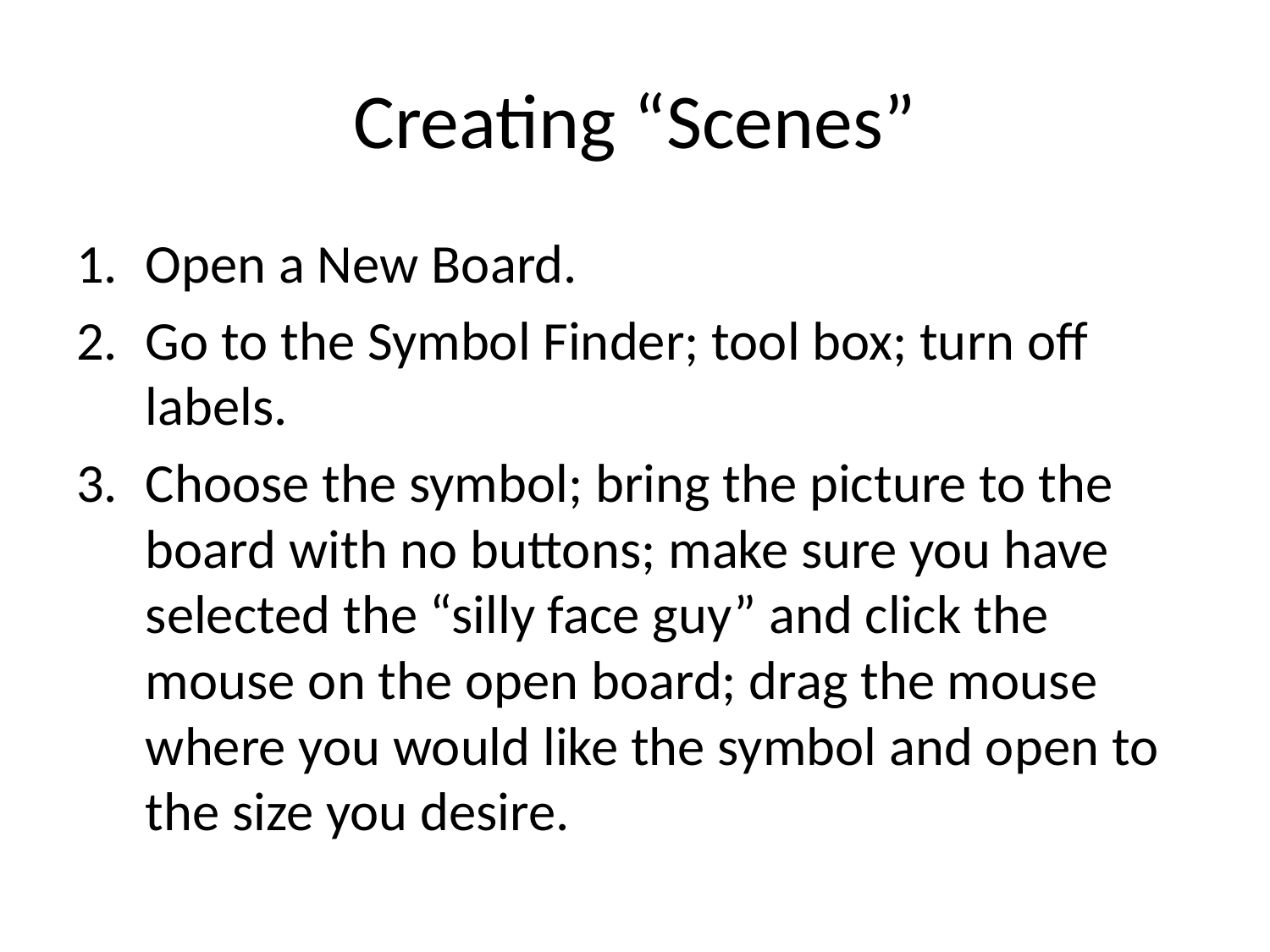

# Creating “Scenes”
Open a New Board.
Go to the Symbol Finder; tool box; turn off labels.
Choose the symbol; bring the picture to the board with no buttons; make sure you have selected the “silly face guy” and click the mouse on the open board; drag the mouse where you would like the symbol and open to the size you desire.